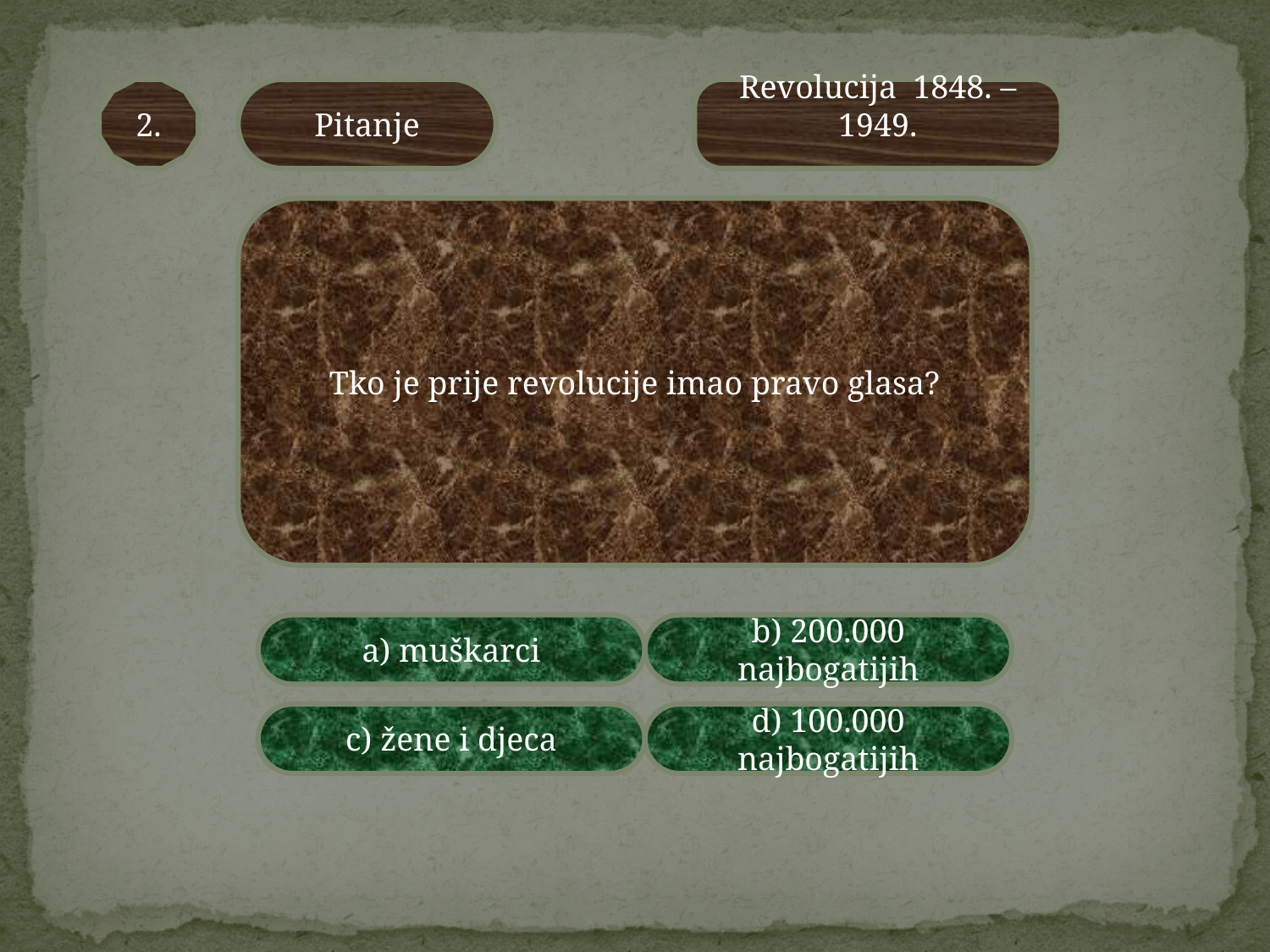

2.
Pitanje
Revolucija  1848. – 1949.

Tko je prije revolucije imao pravo glasa?
a) muškarci
b) 200.000 najbogatijih
c) žene i djeca
d) 100.000 najbogatijih